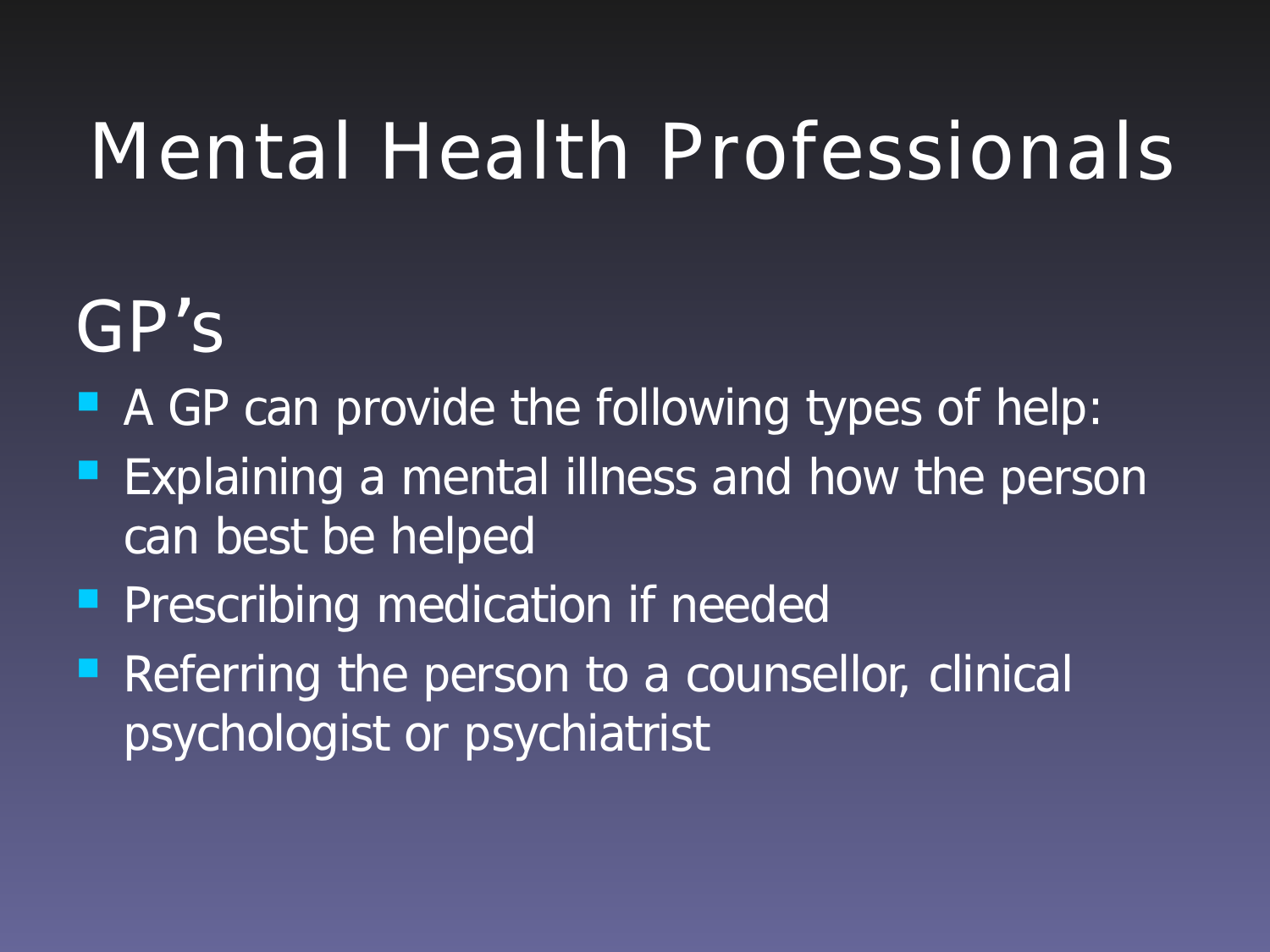

Mental Health Professionals
GP’s
A GP can provide the following types of help:
Explaining a mental illness and how the person can best be helped
Prescribing medication if needed
Referring the person to a counsellor, clinical psychologist or psychiatrist